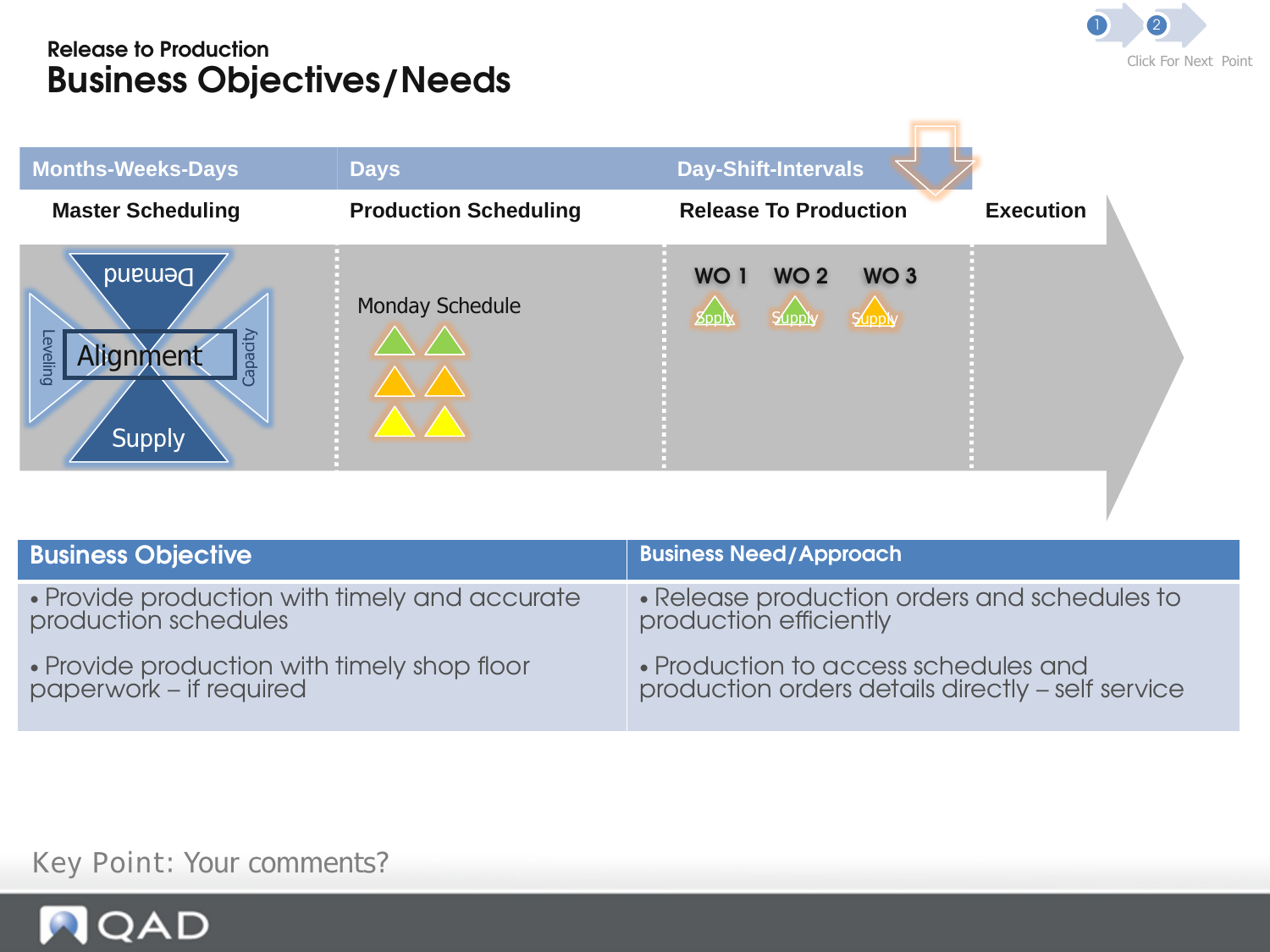

1

2
Release to Production
Business Objectives/Needs
Click For Next  Point
Click For Next  Point

Months-Weeks-Days
Days
Day-Shift-Intervals
Master Scheduling
Production Scheduling
Release To Production
Execution

Demand
WO 1
WO 2
WO 3
Monday Schedule
Spply
Supply
Supply
Leveling
Capacity

Alignment
Supply

| Business Objective | Business Need/Approach |
| --- | --- |
| Provide production with timely and accurate production schedules Provide production with timely shop floor paperwork – if required | Release production orders and schedules to production efficiently Production to access schedules and production orders details directly – self service |
Key Point: Your comments?